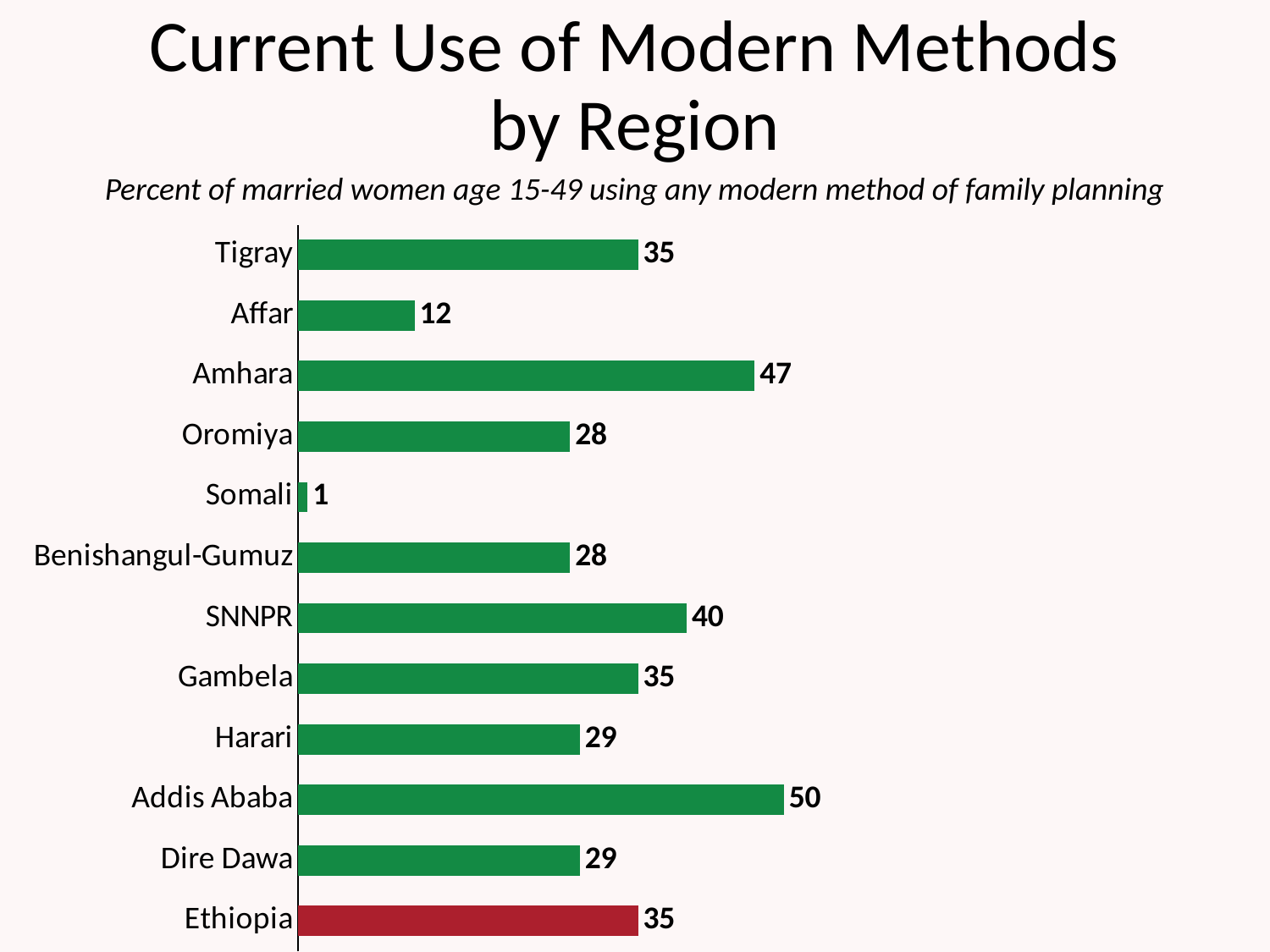

# Current Use of Modern Methods by Region
Percent of married women age 15-49 using any modern method of family planning

### Chart

| Category | Series 1 |
|---|---|
| Ethiopia | 35.0 |
| Dire Dawa | 29.0 |
| Addis Ababa | 50.0 |
| Harari | 29.0 |
| Gambela | 35.0 |
| SNNPR | 40.0 |
| Benishangul-Gumuz | 28.0 |
| Somali | 1.0 |
| Oromiya | 28.0 |
| Amhara | 47.0 |
| Affar | 12.0 |
| Tigray | 35.0 |